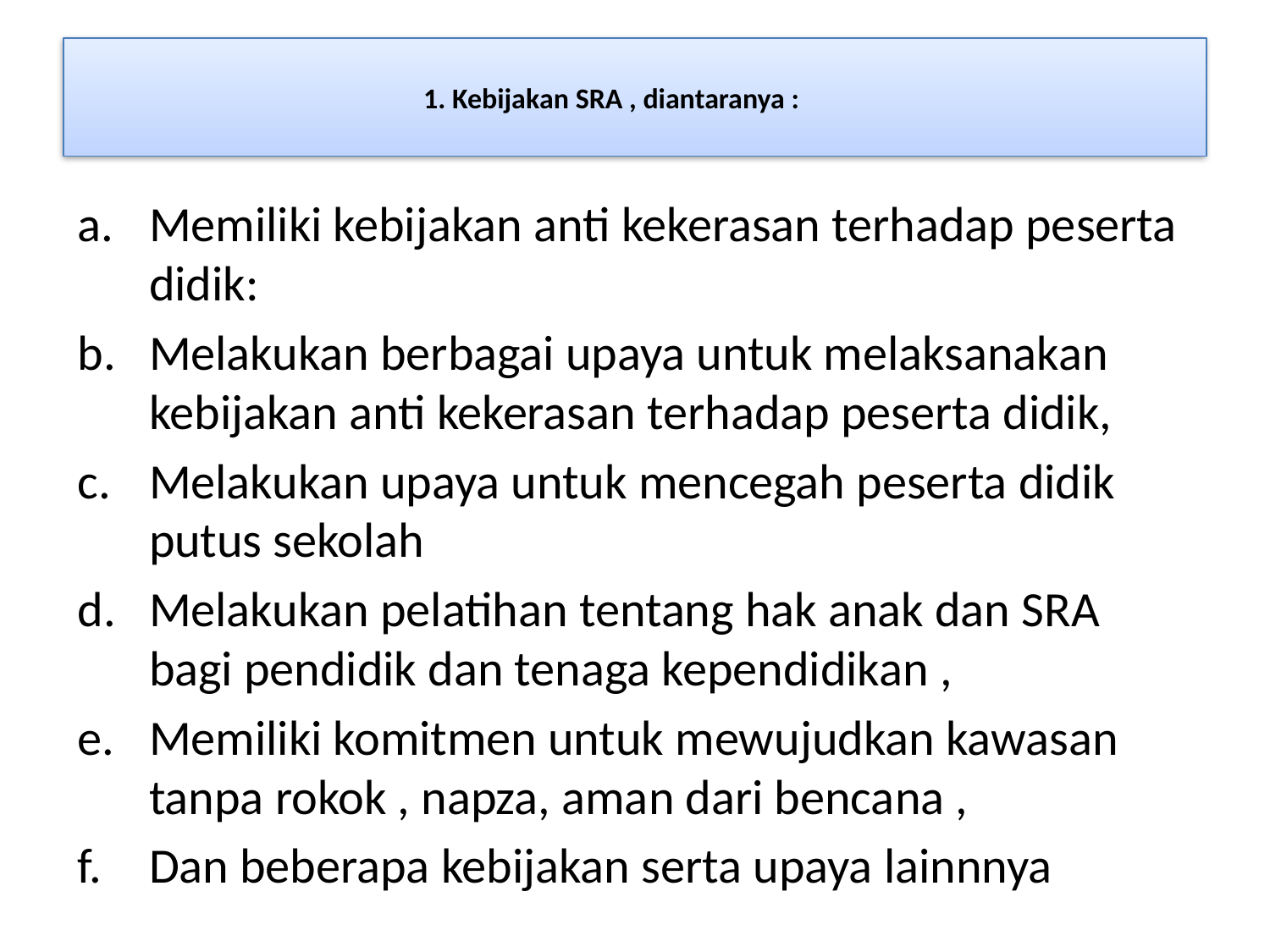

# 1. Kebijakan SRA , diantaranya :
Memiliki kebijakan anti kekerasan terhadap peserta didik:
Melakukan berbagai upaya untuk melaksanakan kebijakan anti kekerasan terhadap peserta didik,
Melakukan upaya untuk mencegah peserta didik putus sekolah
Melakukan pelatihan tentang hak anak dan SRA bagi pendidik dan tenaga kependidikan ,
Memiliki komitmen untuk mewujudkan kawasan tanpa rokok , napza, aman dari bencana ,
Dan beberapa kebijakan serta upaya lainnnya